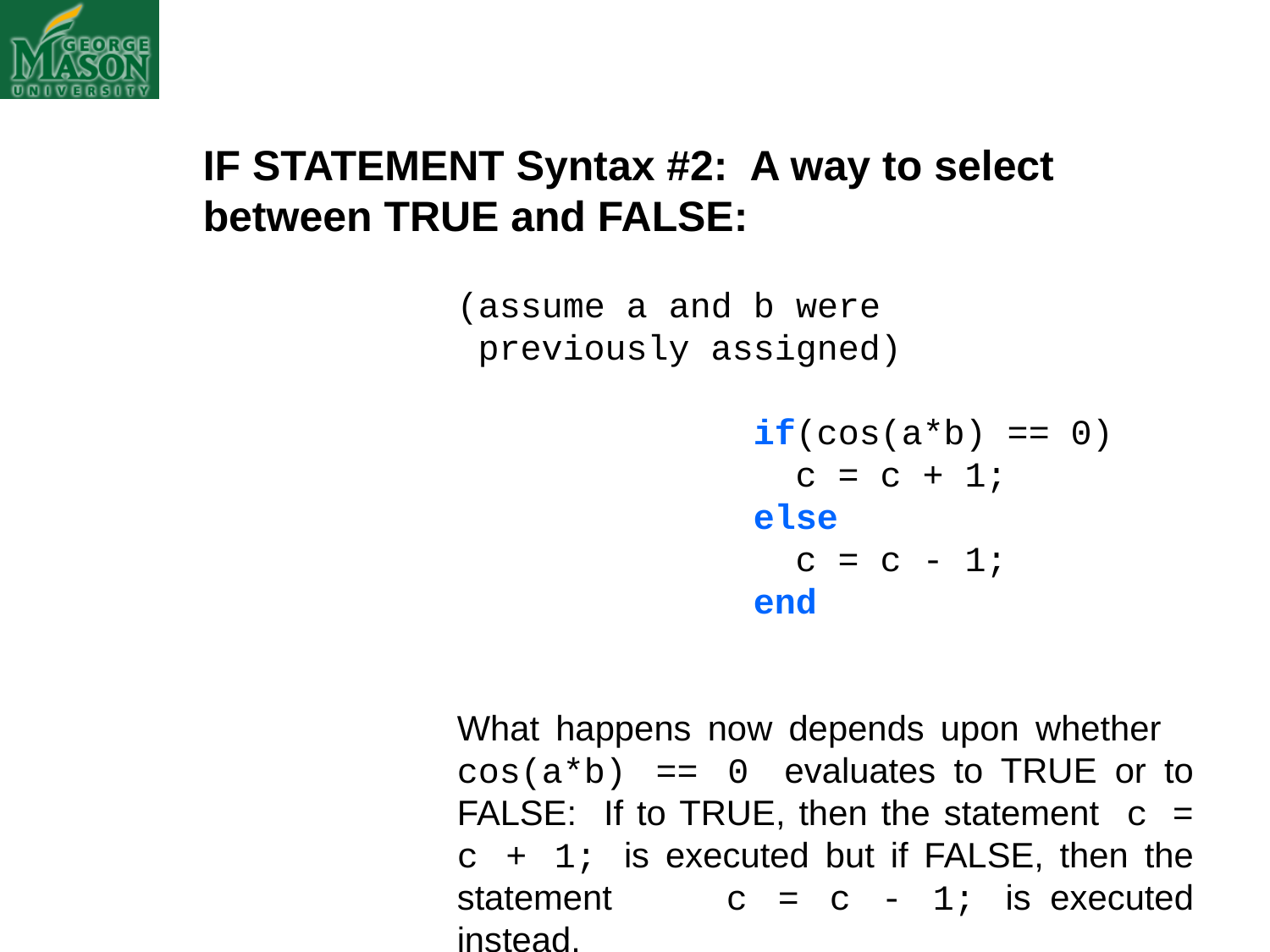

IF STATEMENT Syntax #2:  A way to select between TRUE and FALSE:

(assume a and b were
 previously assigned)

		  if(cos(a*b) == 0)
	          c = c + 1;
		  else
		    c = c - 1;
		  end

What happens now depends upon whether   cos(a*b) == 0  evaluates to TRUE or to FALSE:  If to TRUE, then the statement  c = c + 1; is executed but if FALSE, then the statement      c = c - 1; is executed instead.